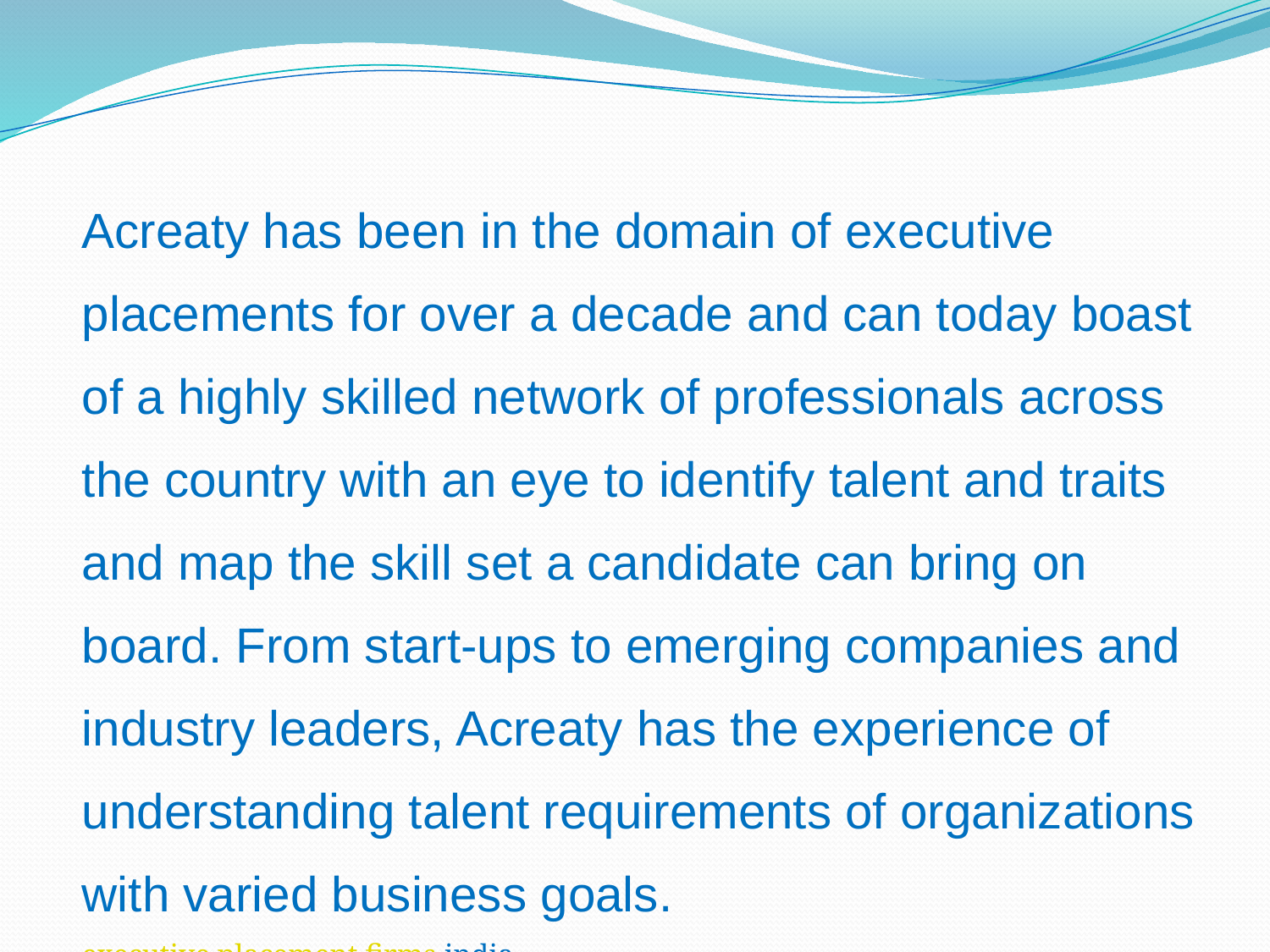

Acreaty has been in the domain of executive placements for over a decade and can today boast of a highly skilled network of professionals across the country with an eye to identify talent and traits and map the skill set a candidate can bring on board. From start-ups to emerging companies and industry leaders, Acreaty has the experience of understanding talent requirements of organizations with varied business goals.
executive placement firms india